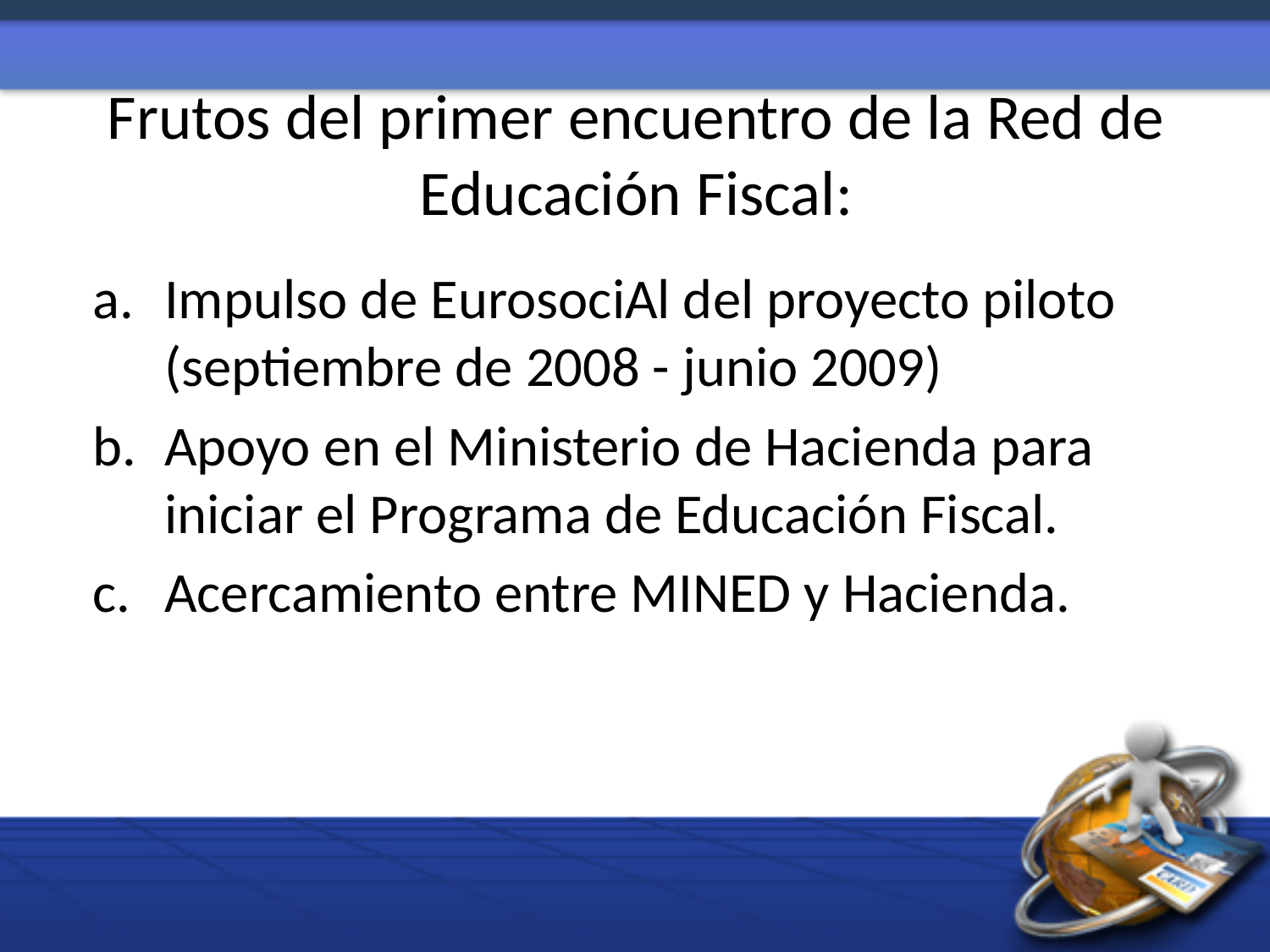

# Frutos del primer encuentro de la Red de Educación Fiscal:
Impulso de EurosociAl del proyecto piloto (septiembre de 2008 - junio 2009)
Apoyo en el Ministerio de Hacienda para iniciar el Programa de Educación Fiscal.
Acercamiento entre MINED y Hacienda.